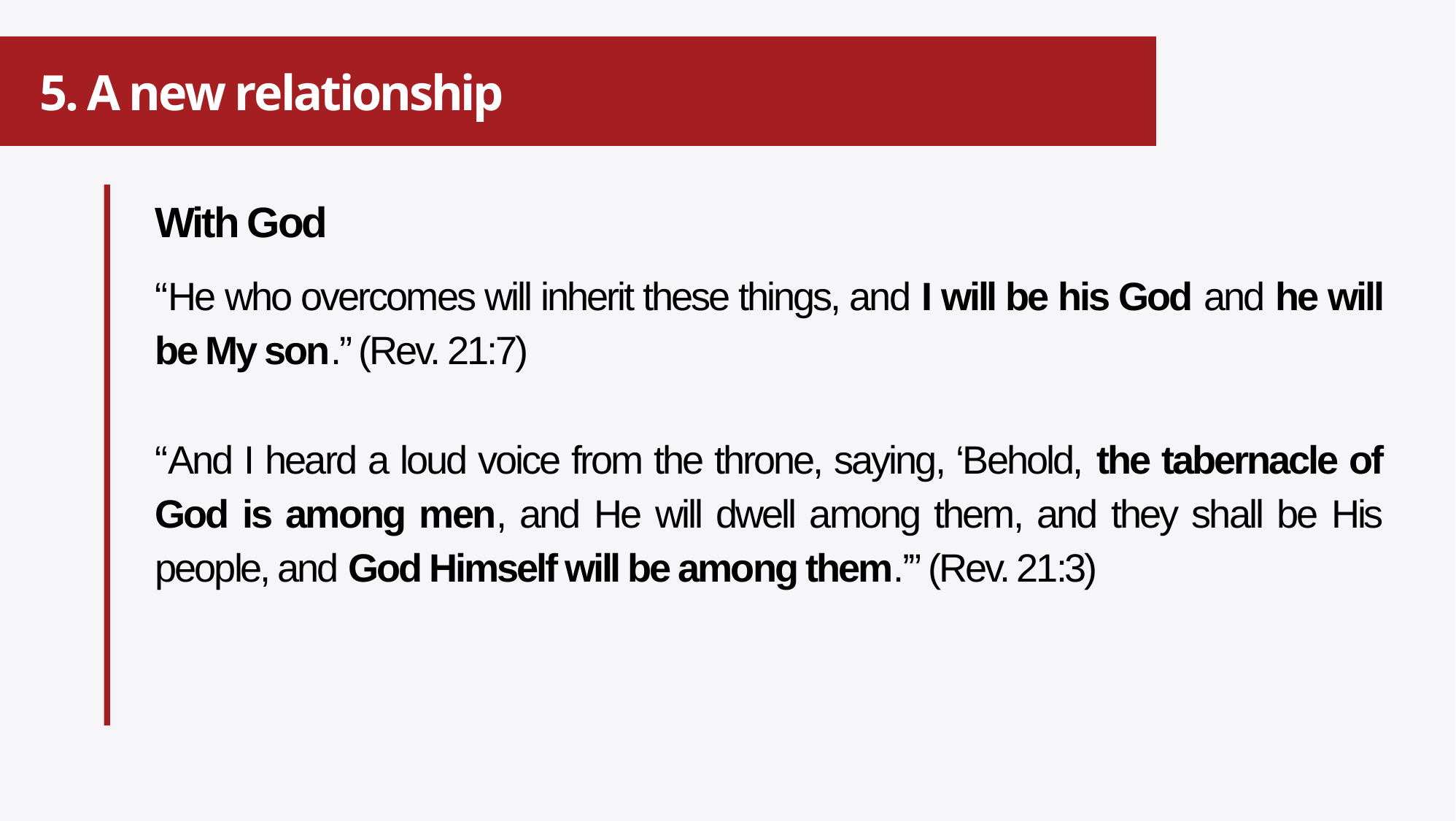

# 5. A new relationship
With God
“He who overcomes will inherit these things, and I will be his God and he will be My son.” (Rev. 21:7)

“And I heard a loud voice from the throne, saying, ‘Behold, the tabernacle of God is among men, and He will dwell among them, and they shall be His people, and God Himself will be among them.’” (Rev. 21:3)